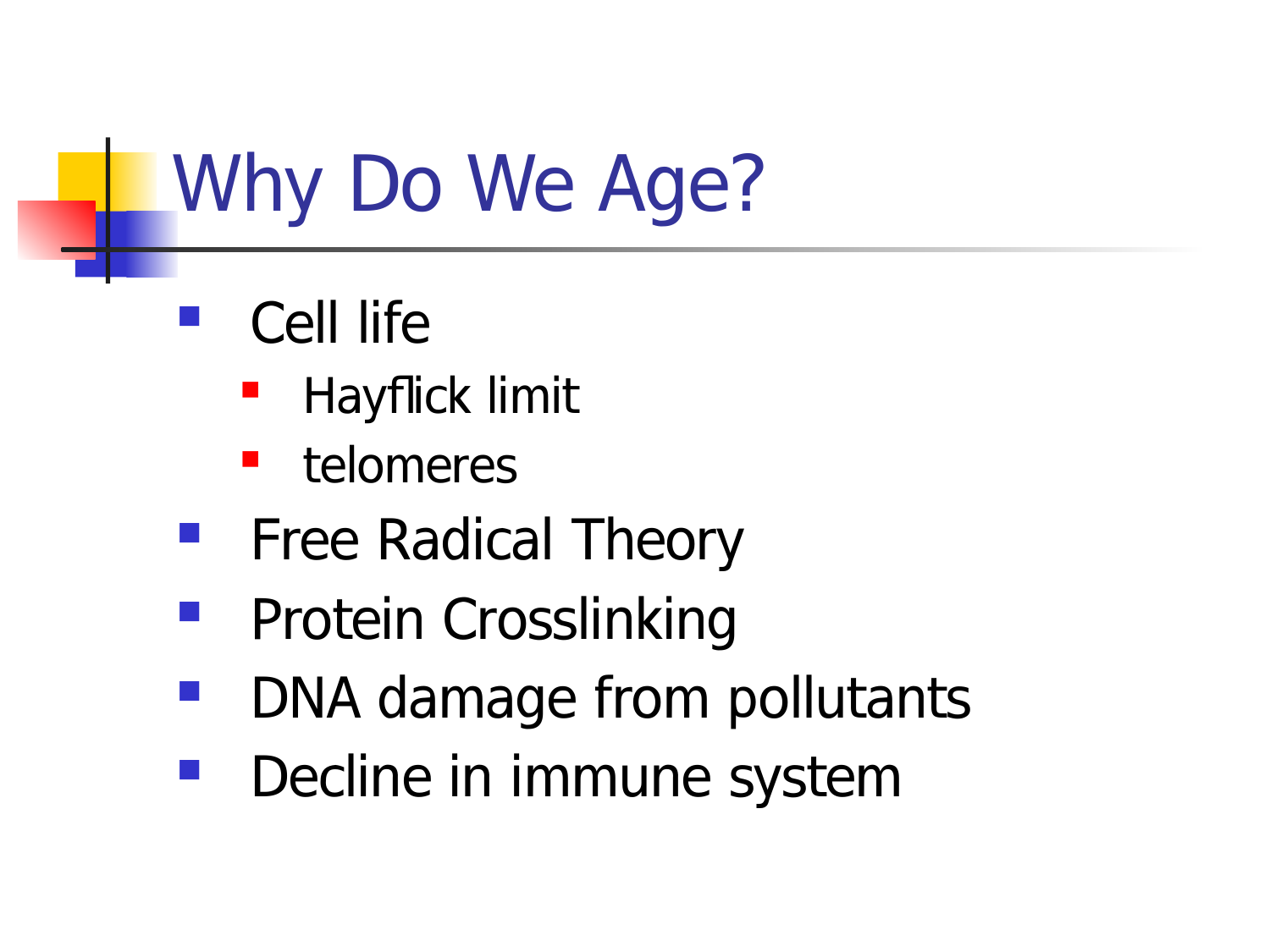

# Why Do We Age?
Cell life
Hayflick limit
telomeres
Free Radical Theory
Protein Crosslinking
DNA damage from pollutants
Decline in immune system